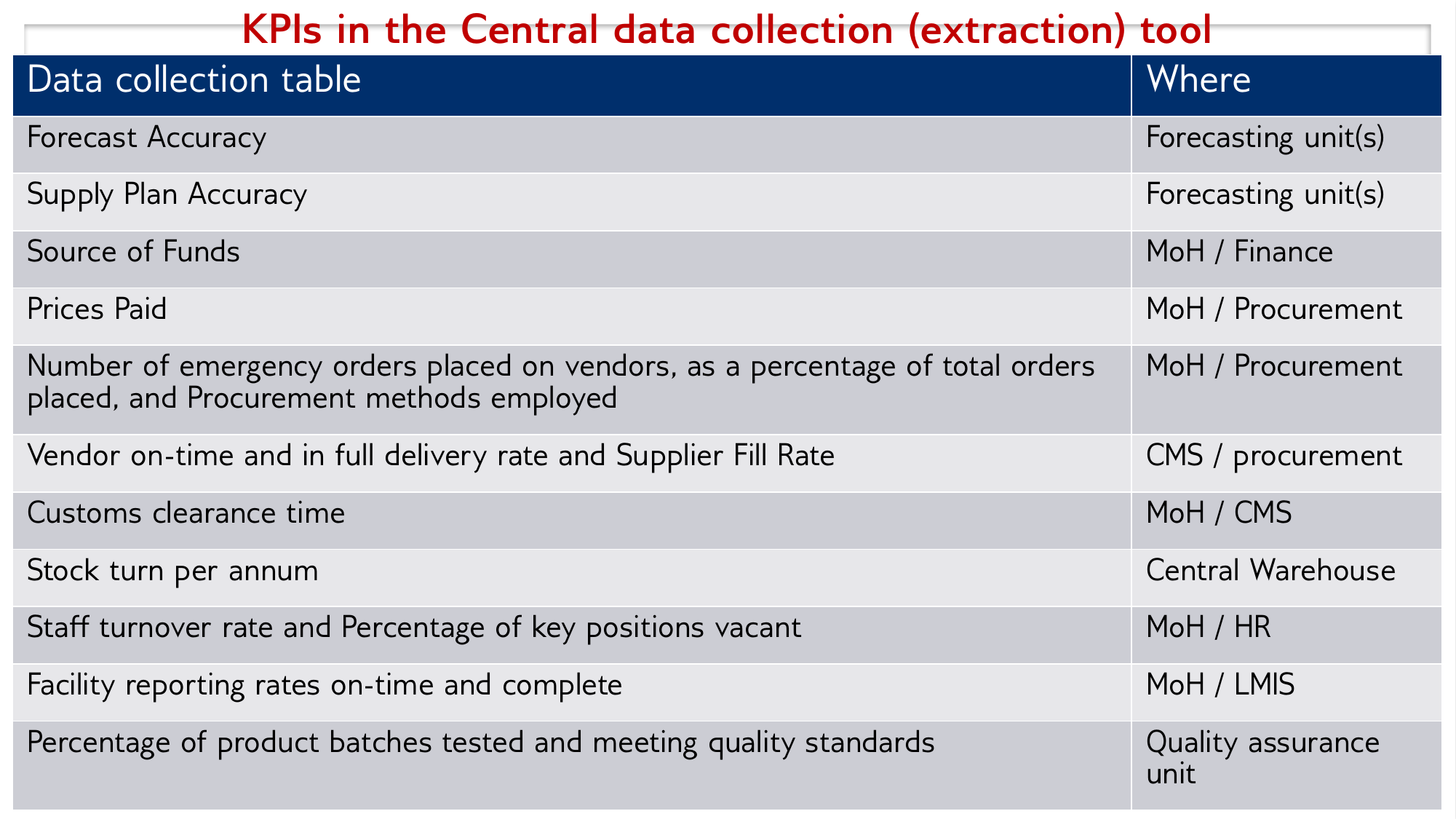

# KPIs in the Central data collection (extraction) tool
| Data collection table | Where |
| --- | --- |
| Forecast Accuracy | Forecasting unit(s) |
| Supply Plan Accuracy | Forecasting unit(s) |
| Source of Funds | MoH / Finance |
| Prices Paid | MoH / Procurement |
| Number of emergency orders placed on vendors, as a percentage of total orders placed, and Procurement methods employed | MoH / Procurement |
| Vendor on-time and in full delivery rate and Supplier Fill Rate | CMS / procurement |
| Customs clearance time | MoH / CMS |
| Stock turn per annum | Central Warehouse |
| Staff turnover rate and Percentage of key positions vacant | MoH / HR |
| Facility reporting rates on-time and complete | MoH / LMIS |
| Percentage of product batches tested and meeting quality standards | Quality assurance unit |

10